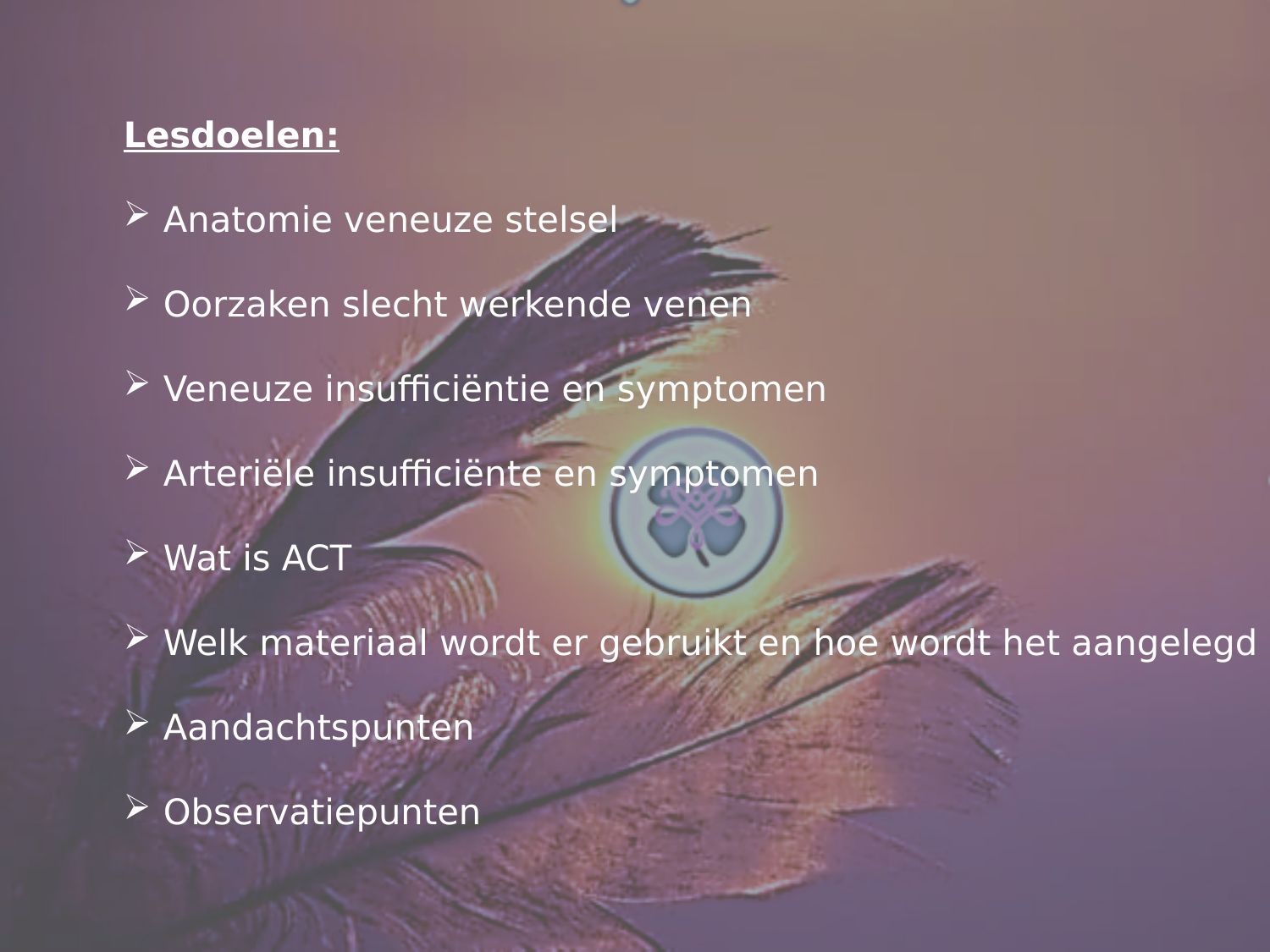

Lesdoelen:
Anatomie veneuze stelsel

Oorzaken slecht werkende venen

Veneuze insufficiëntie en symptomen

Arteriële insufficiënte en symptomen

Wat is ACT

Welk materiaal wordt er gebruikt en hoe wordt het aangelegd

Aandachtspunten

Observatiepunten